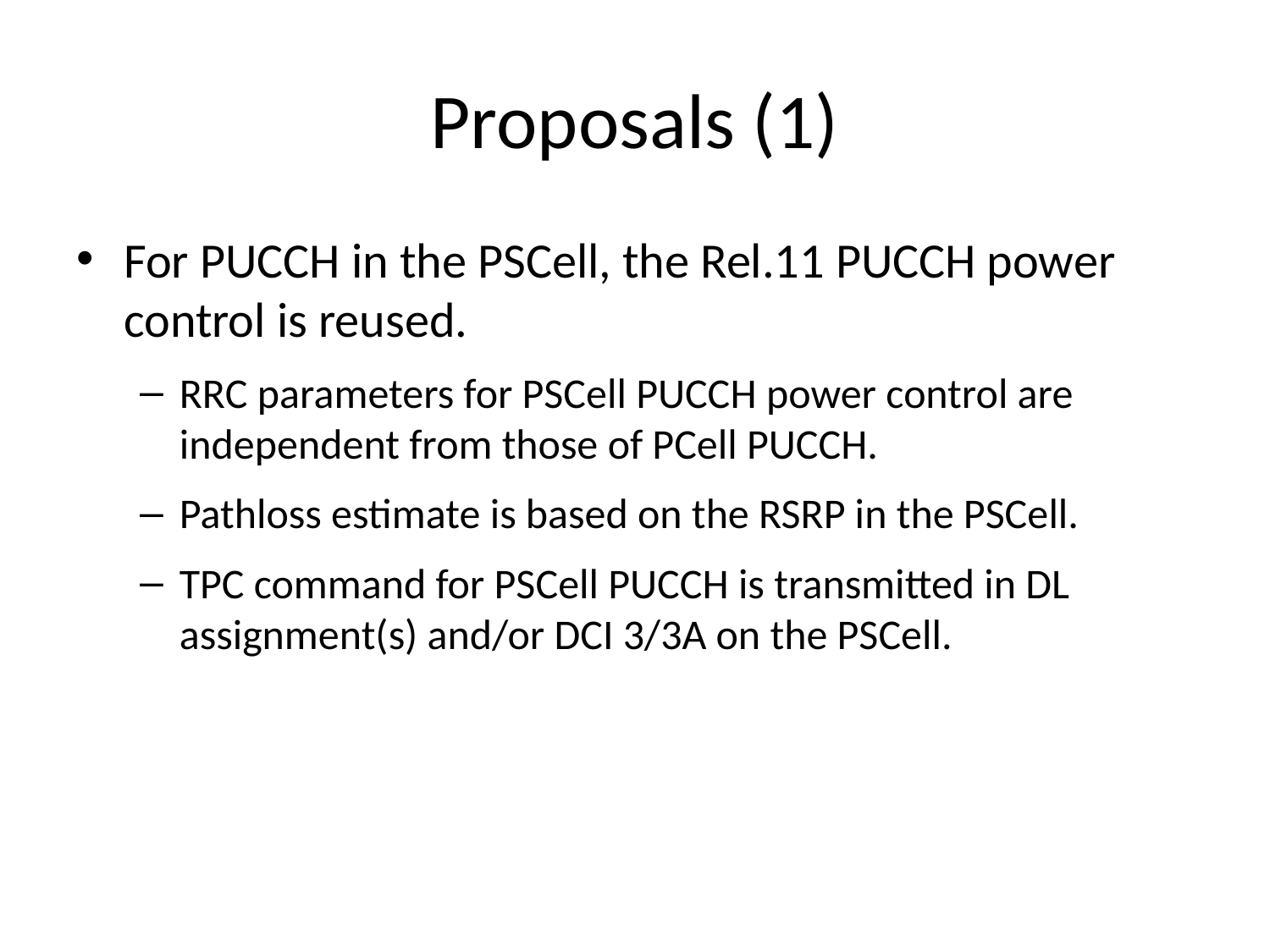

# Proposals (1)
For PUCCH in the PSCell, the Rel.11 PUCCH power control is reused.
RRC parameters for PSCell PUCCH power control are independent from those of PCell PUCCH.
Pathloss estimate is based on the RSRP in the PSCell.
TPC command for PSCell PUCCH is transmitted in DL assignment(s) and/or DCI 3/3A on the PSCell.